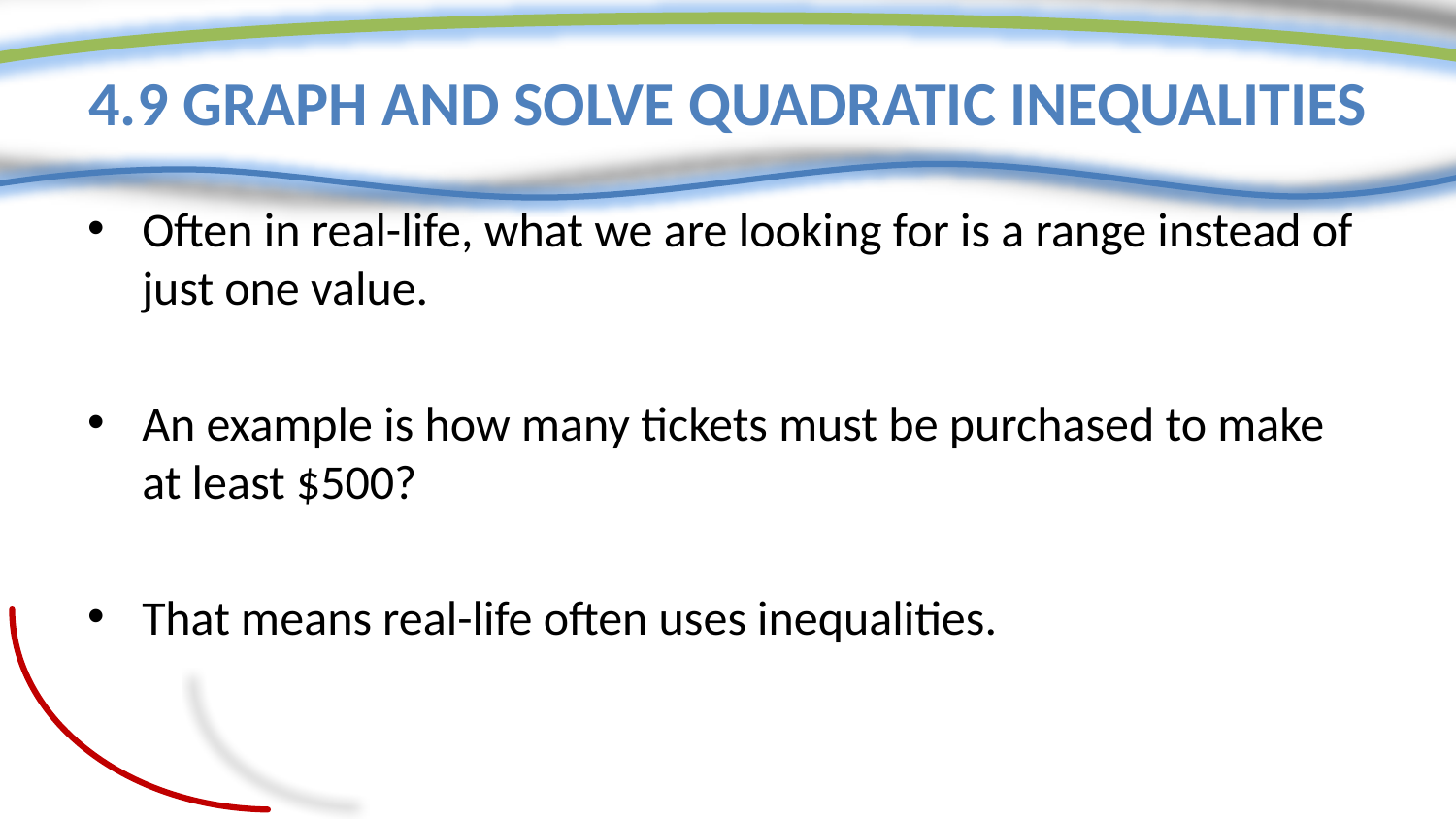

# 4.9 Graph and Solve Quadratic Inequalities
Often in real-life, what we are looking for is a range instead of just one value.

An example is how many tickets must be purchased to make at least $500?

That means real-life often uses inequalities.